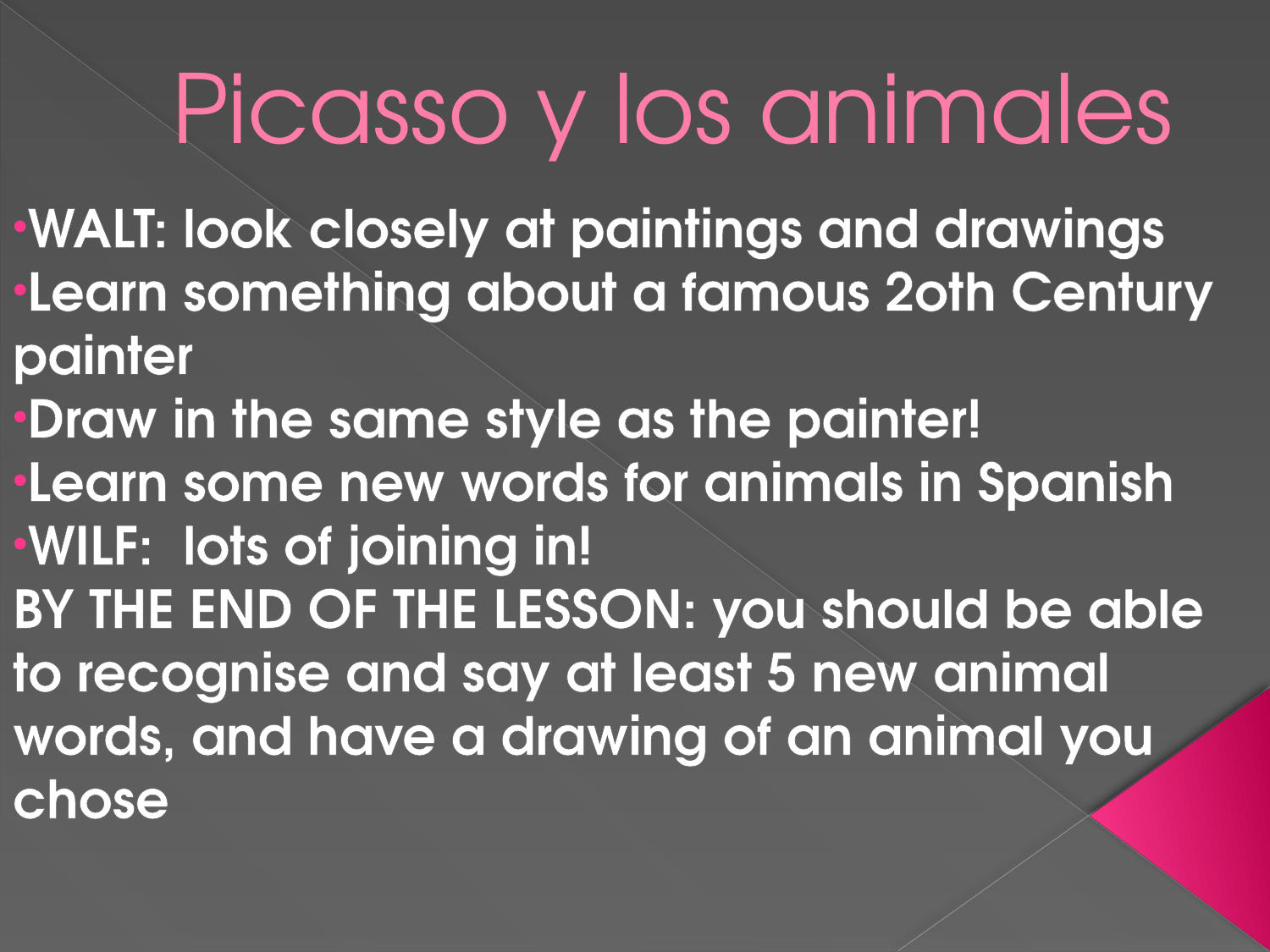

# Picasso y los animales
WALT: look closely at paintings and drawings
Learn something about a famous 2oth Century painter
Draw in the same style as the painter!
Learn some new words for animals in Spanish
WILF:  lots of joining in!
BY THE END OF THE LESSON: you should be able to recognise and say at least 5 new animal words, and have a drawing of an animal you chose